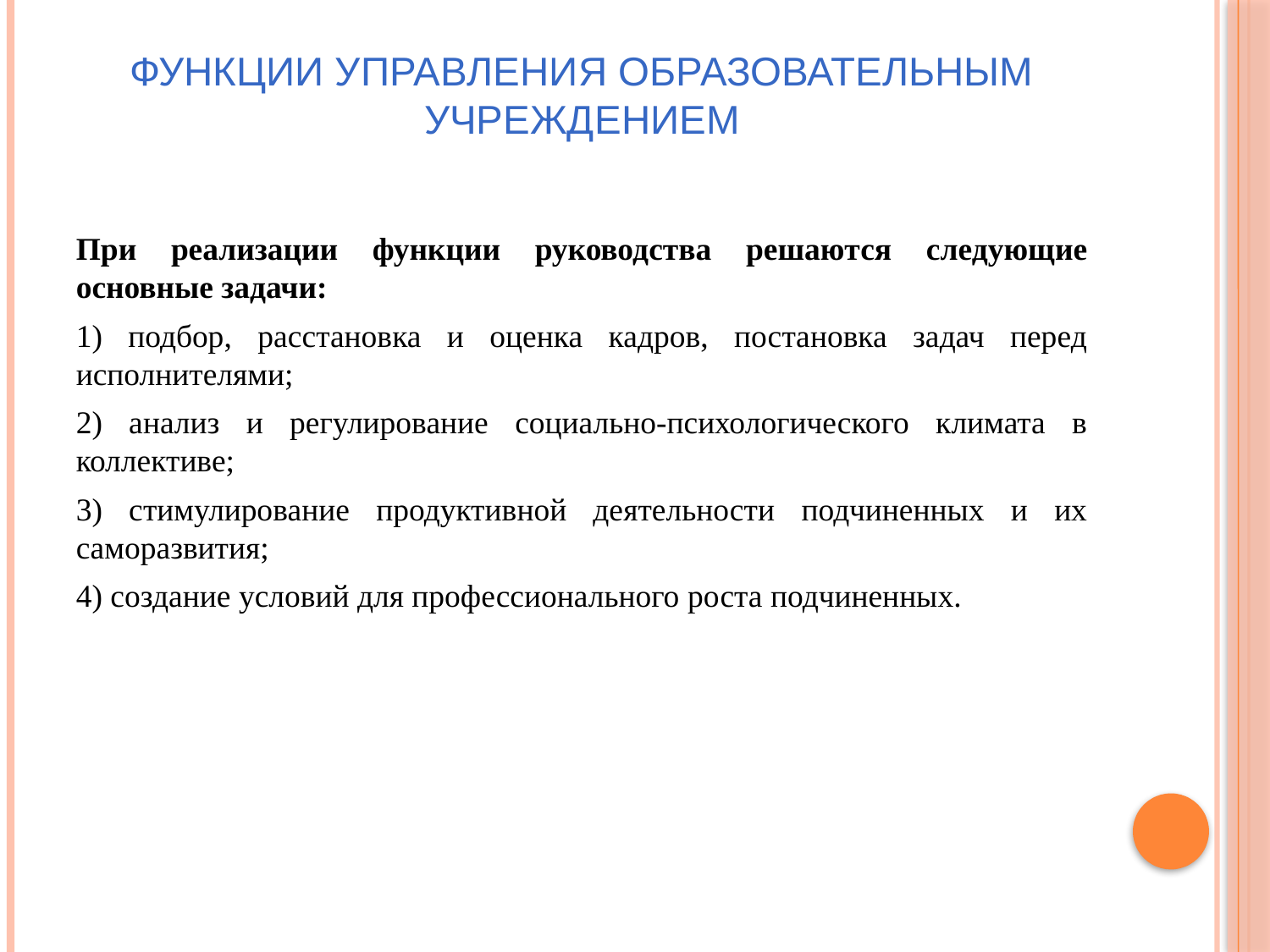

# Функции управления образовательным учреждением
При реализации функции руководства решаются следующие основные задачи:
1) подбор, расстановка и оценка кадров, постановка задач перед исполнителями;
2) анализ и регулирование социально-психологического климата в коллективе;
3) стимулирование продуктивной деятельности подчиненных и их саморазвития;
4) создание условий для профессионального роста подчиненных.